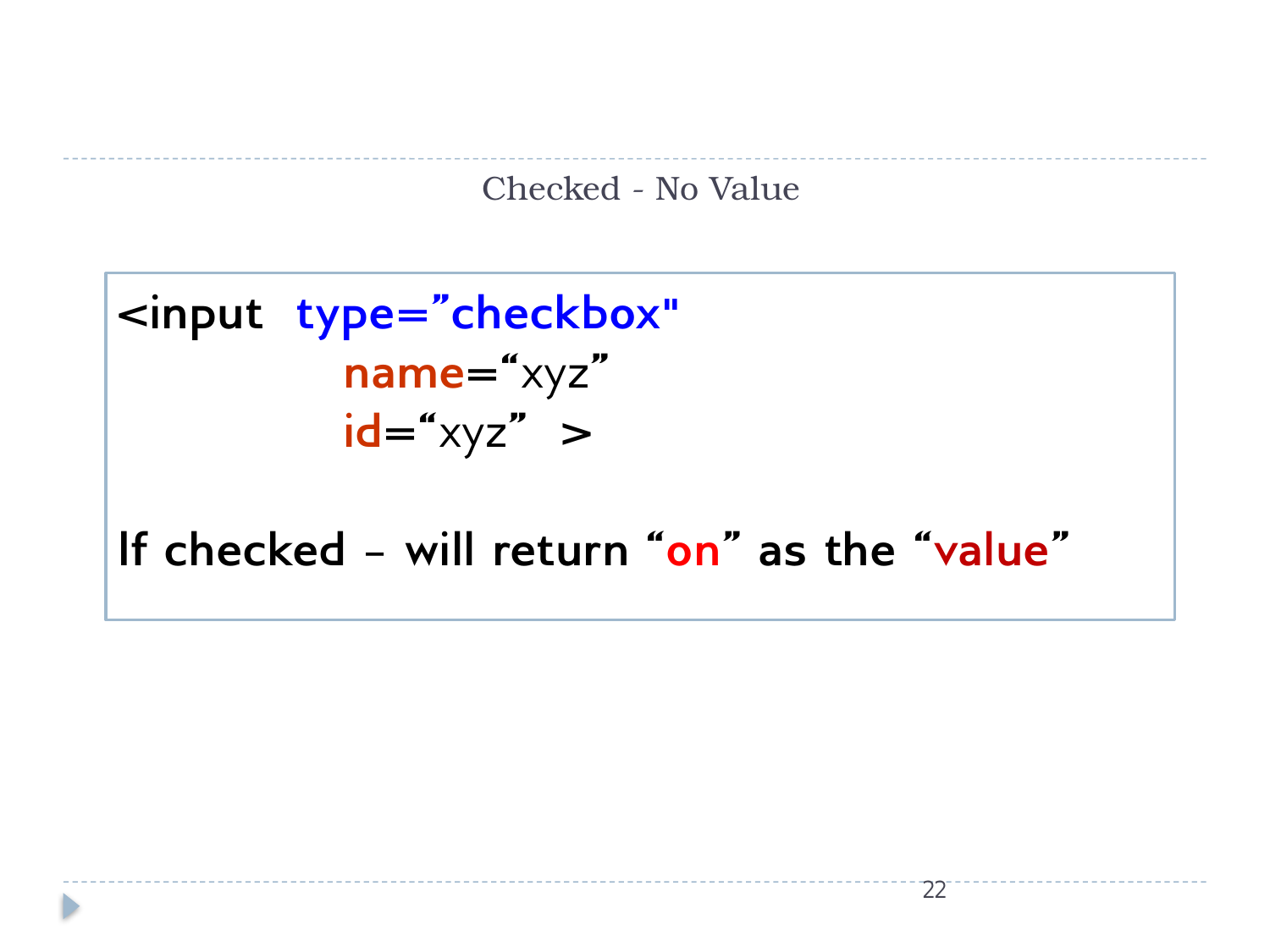

# Checked - No Value

<input  type=”checkbox"
              name=“xyz”
              id=“xyz”  >

If checked – will return “on” as the “value”

22